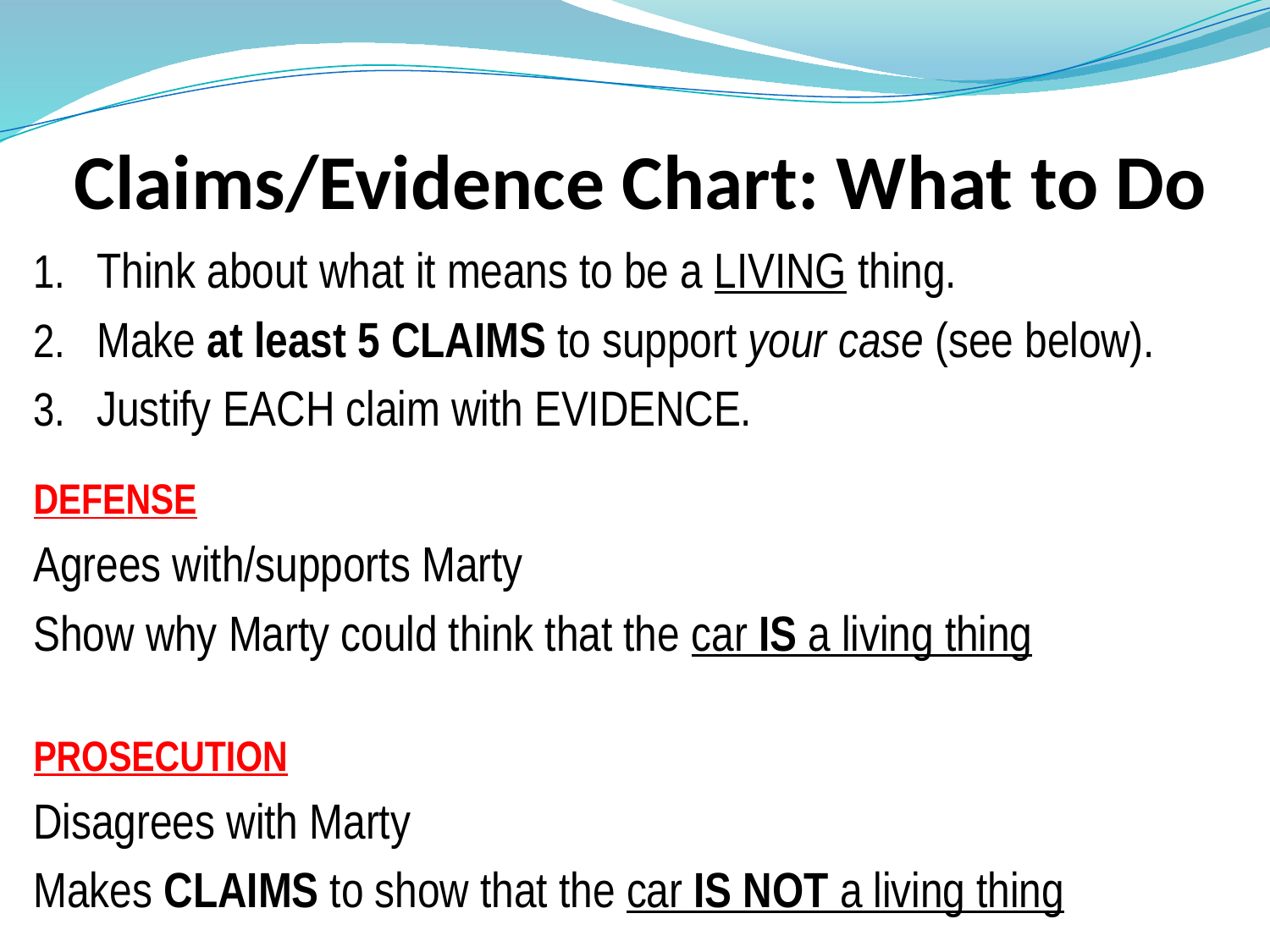

# Claims/Evidence Chart: What to Do
Think about what it means to be a LIVING thing.
Make at least 5 CLAIMS to support your case (see below).
Justify EACH claim with EVIDENCE.

DEFENSE
Agrees with/supports Marty
Show why Marty could think that the car IS a living thing

PROSECUTION
Disagrees with Marty
Makes CLAIMS to show that the car IS NOT a living thing